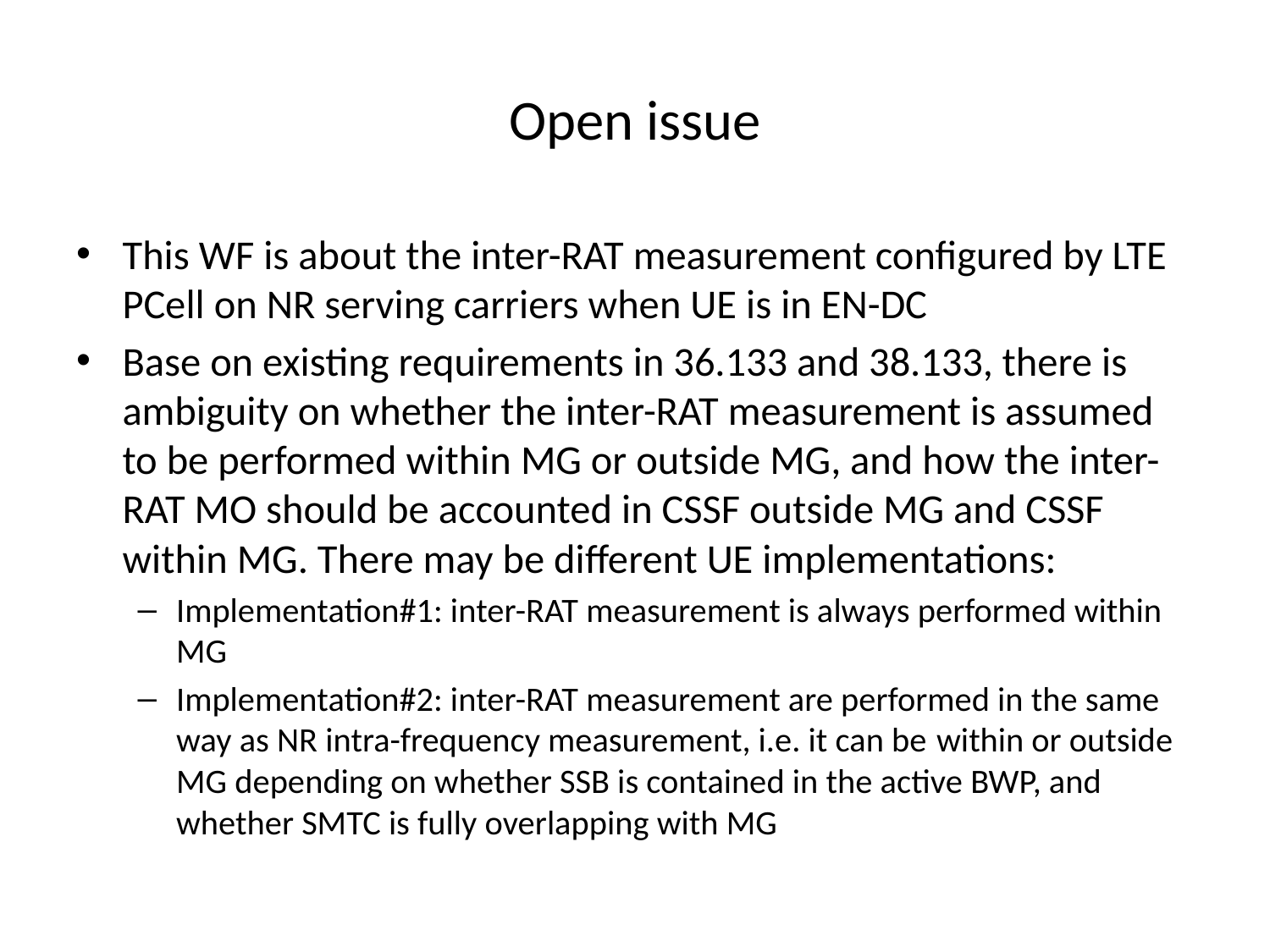

# Open issue
This WF is about the inter-RAT measurement configured by LTE PCell on NR serving carriers when UE is in EN-DC
Base on existing requirements in 36.133 and 38.133, there is ambiguity on whether the inter-RAT measurement is assumed to be performed within MG or outside MG, and how the inter-RAT MO should be accounted in CSSF outside MG and CSSF within MG. There may be different UE implementations:
Implementation#1: inter-RAT measurement is always performed within MG
Implementation#2: inter-RAT measurement are performed in the same way as NR intra-frequency measurement, i.e. it can be within or outside MG depending on whether SSB is contained in the active BWP, and whether SMTC is fully overlapping with MG